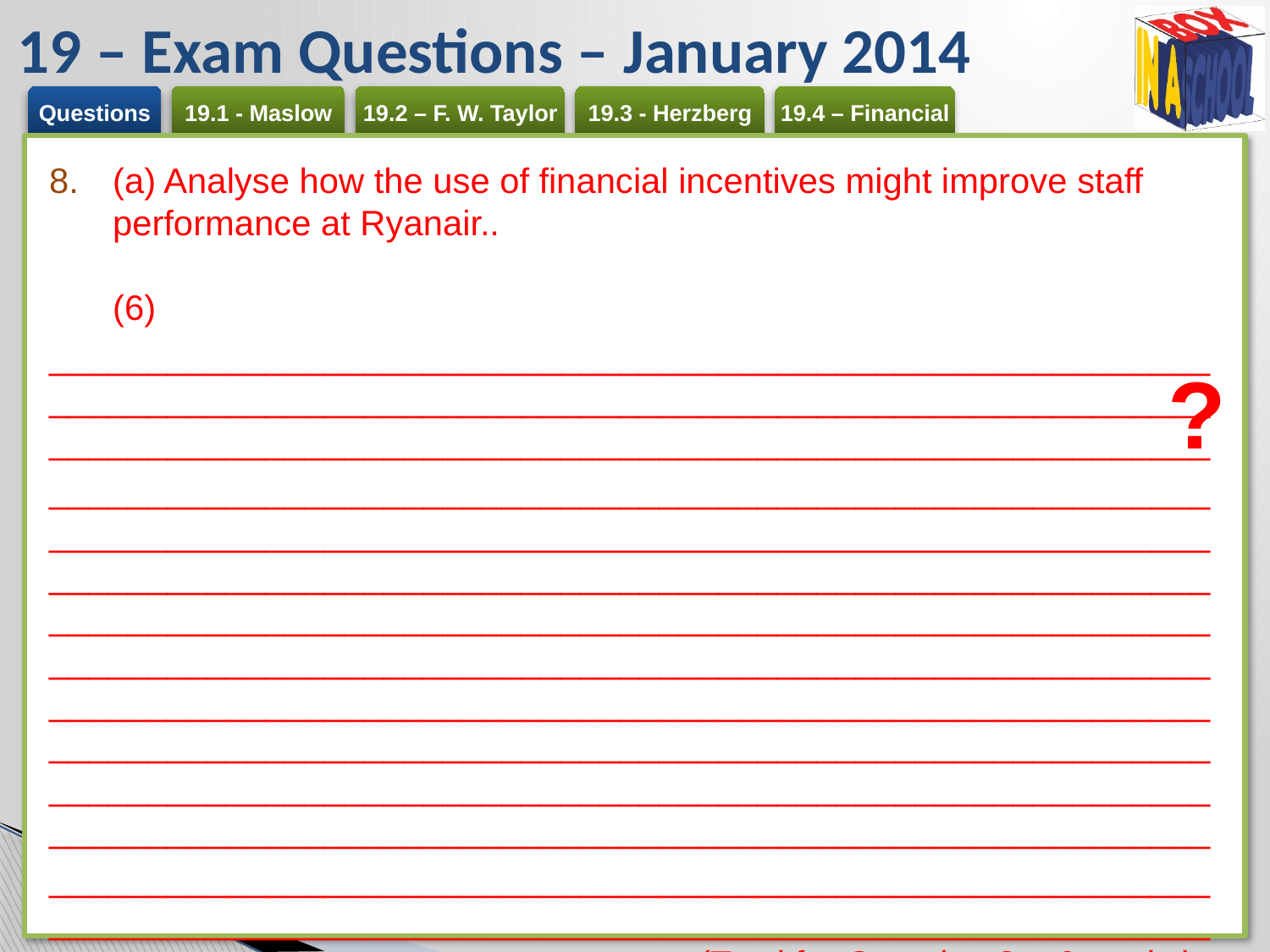

# 19 – Exam Questions – January 2014
(a) Analyse how the use of financial incentives might improve staff performance at Ryanair.. 	(6)
_________________________________________________________________________________________________________________________________________________________________________________
_________________________________________________________________________________________________________________________________________________________________________________ _________________________________________________________________________________________________________________________________________________________________________________ _________________________________________________________________________________________________________________________________________________________________________________
_______________________________________________________________________________________________________________________________________________________(Total for Question 8 = 6 marks)
?